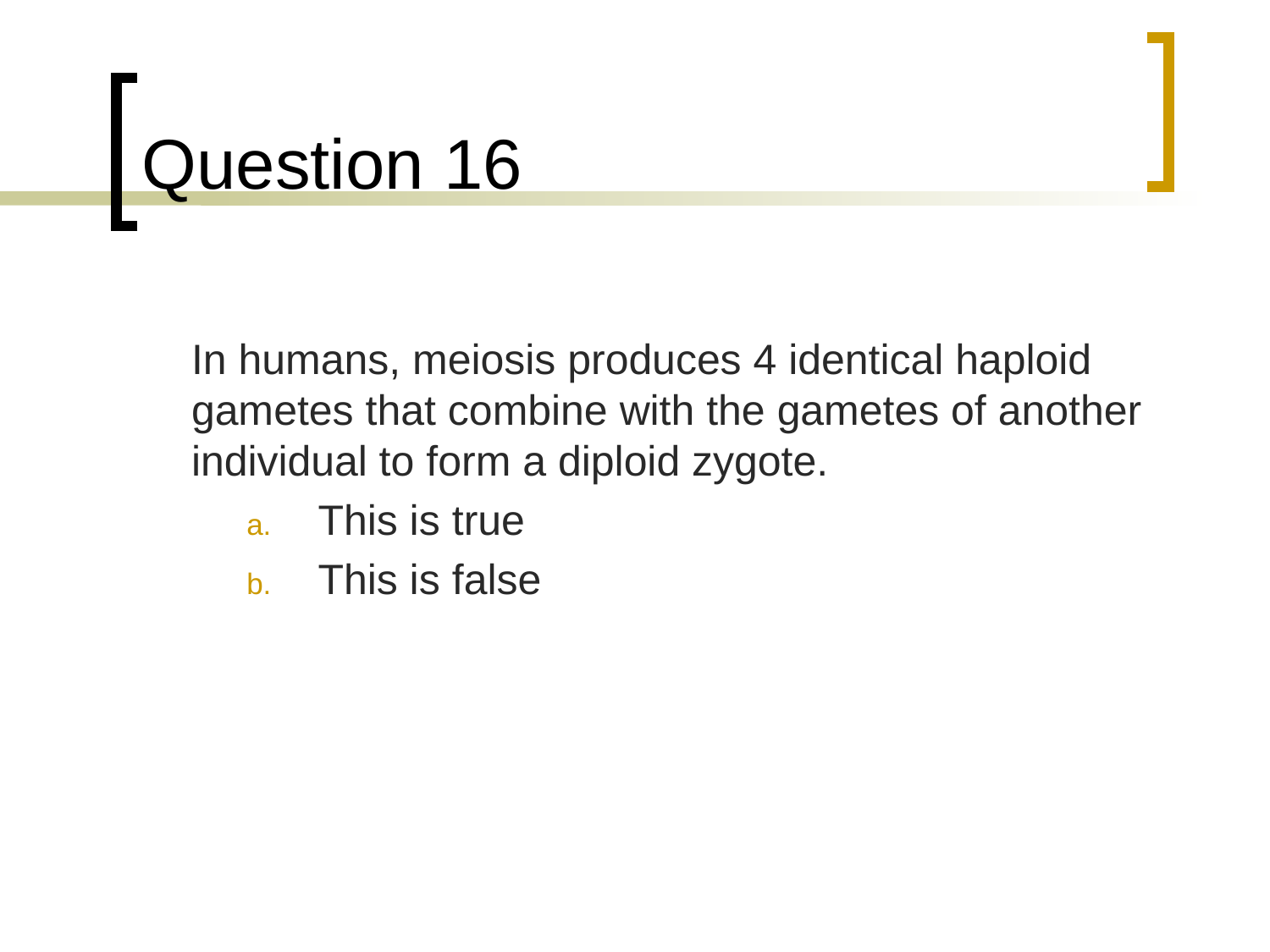

# Question 16
In humans, meiosis produces 4 identical haploid gametes that combine with the gametes of another individual to form a diploid zygote.
This is true
This is false